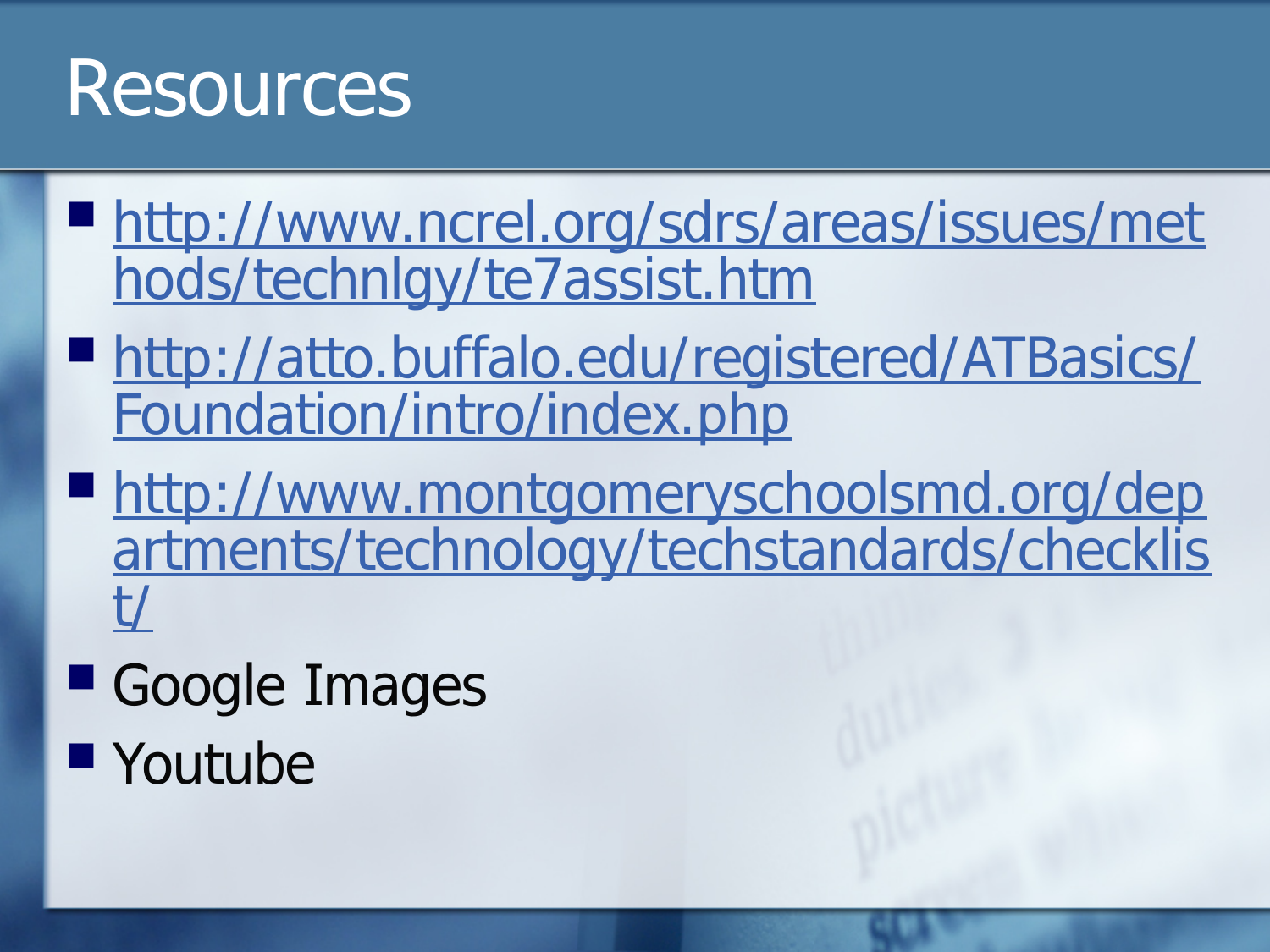

# Resources
http://www.ncrel.org/sdrs/areas/issues/methods/technlgy/te7assist.htm
http://atto.buffalo.edu/registered/ATBasics/Foundation/intro/index.php
http://www.montgomeryschoolsmd.org/departments/technology/techstandards/checklist/
Google Images
Youtube